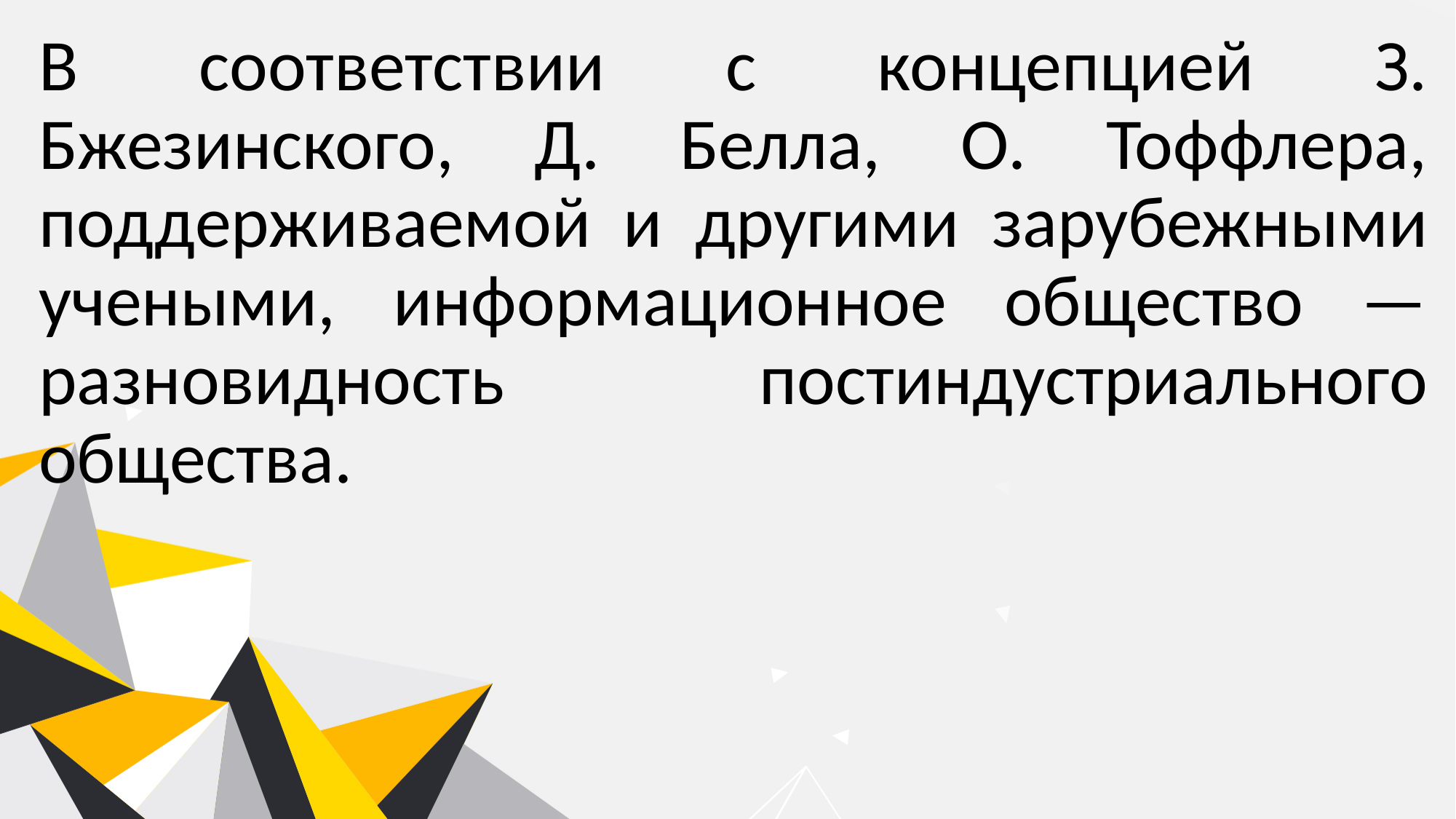

В соответствии с концепцией З. Бжезинского, Д. Белла, О. Тоффлера, поддерживаемой и другими зарубежными учеными, информационное общество — разновидность постиндустриального общества.